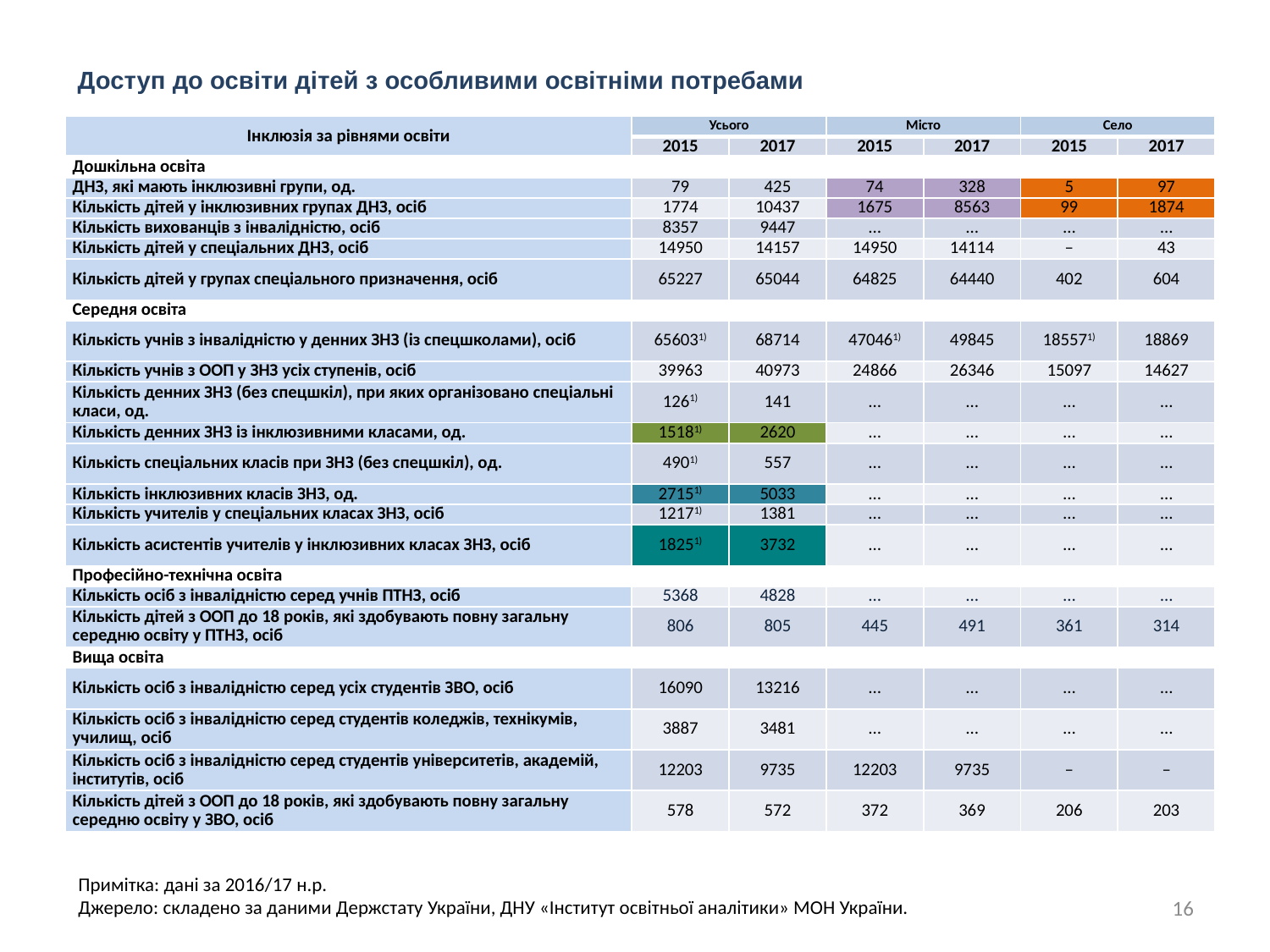

Доступ до освіти дітей з особливими освітніми потребами
| Інклюзія за рівнями освіти | Усього |  | Місто |  | Село |  |
| --- | --- | --- | --- | --- | --- | --- |
|  | 2015 | 2017 | 2015 | 2017 | 2015 | 2017 |
| Дошкільна освіта |  |  |  |  |  |  |
| ДНЗ, які мають інклюзивні групи, од. | 79 | 425 | 74 | 328 | 5 | 97 |
| Кількість дітей у інклюзивних групах ДНЗ, осіб | 1774 | 10437 | 1675 | 8563 | 99 | 1874 |
| Кількість вихованців з інвалідністю, осіб | 8357 | 9447 | … | … | … | … |
| Кількість дітей у спеціальних ДНЗ, осіб | 14950 | 14157 | 14950 | 14114 | – | 43 |
| Кількість дітей у групах спеціального призначення, осіб | 65227 | 65044 | 64825 | 64440 | 402 | 604 |
| Середня освіта |  |  |  |  |  |  |
| Кількість учнів з інвалідністю у денних ЗНЗ (із спецшколами), осіб | 656031) | 68714 | 470461) | 49845 | 185571) | 18869 |
| Кількість учнів з ООП у ЗНЗ усіх ступенів, осіб | 39963 | 40973 | 24866 | 26346 | 15097 | 14627 |
| Кількість денних ЗНЗ (без спецшкіл), при яких організовано спеціальні класи, од. | 1261) | 141 | … | … | … | … |
| Кількість денних ЗНЗ із інклюзивними класами, од. | 15181) | 2620 | … | … | … | … |
| Кількість спеціальних класів при ЗНЗ (без спецшкіл), од. | 4901) | 557 | … | … | … | … |
| Кількість інклюзивних класів ЗНЗ, од. | 27151) | 5033 | … | … | … | … |
| Кількість учителів у спеціальних класах ЗНЗ, осіб | 12171) | 1381 | … | … | … | … |
| Кількість асистентів учителів у інклюзивних класах ЗНЗ, осіб | 18251) | 3732 | … | … | … | … |
| Професійно-технічна освіта |  |  |  |  |  |  |
| Кількість осіб з інвалідністю серед учнів ПТНЗ, осіб | 5368 | 4828 | … | … | … | … |
| Кількість дітей з ООП до 18 років, які здобувають повну загальну середню освіту у ПТНЗ, осіб | 806 | 805 | 445 | 491 | 361 | 314 |
| Вища освіта |  |  |  |  |  |  |
| Кількість осіб з інвалідністю серед усіх студентів ЗВО, осіб | 16090 | 13216 | … | … | … | … |
| Кількість осіб з інвалідністю серед студентів коледжів, технікумів, училищ, осіб | 3887 | 3481 | … | … | … | … |
| Кількість осіб з інвалідністю серед студентів університетів, академій, інститутів, осіб | 12203 | 9735 | 12203 | 9735 | – | – |
| Кількість дітей з ООП до 18 років, які здобувають повну загальну середню освіту у ЗВО, осіб | 578 | 572 | 372 | 369 | 206 | 203 |
Примітка: дані за 2016/17 н.р.
Джерело: складено за даними Держстату України, ДНУ «Інститут освітньої аналітики» МОН України.
16